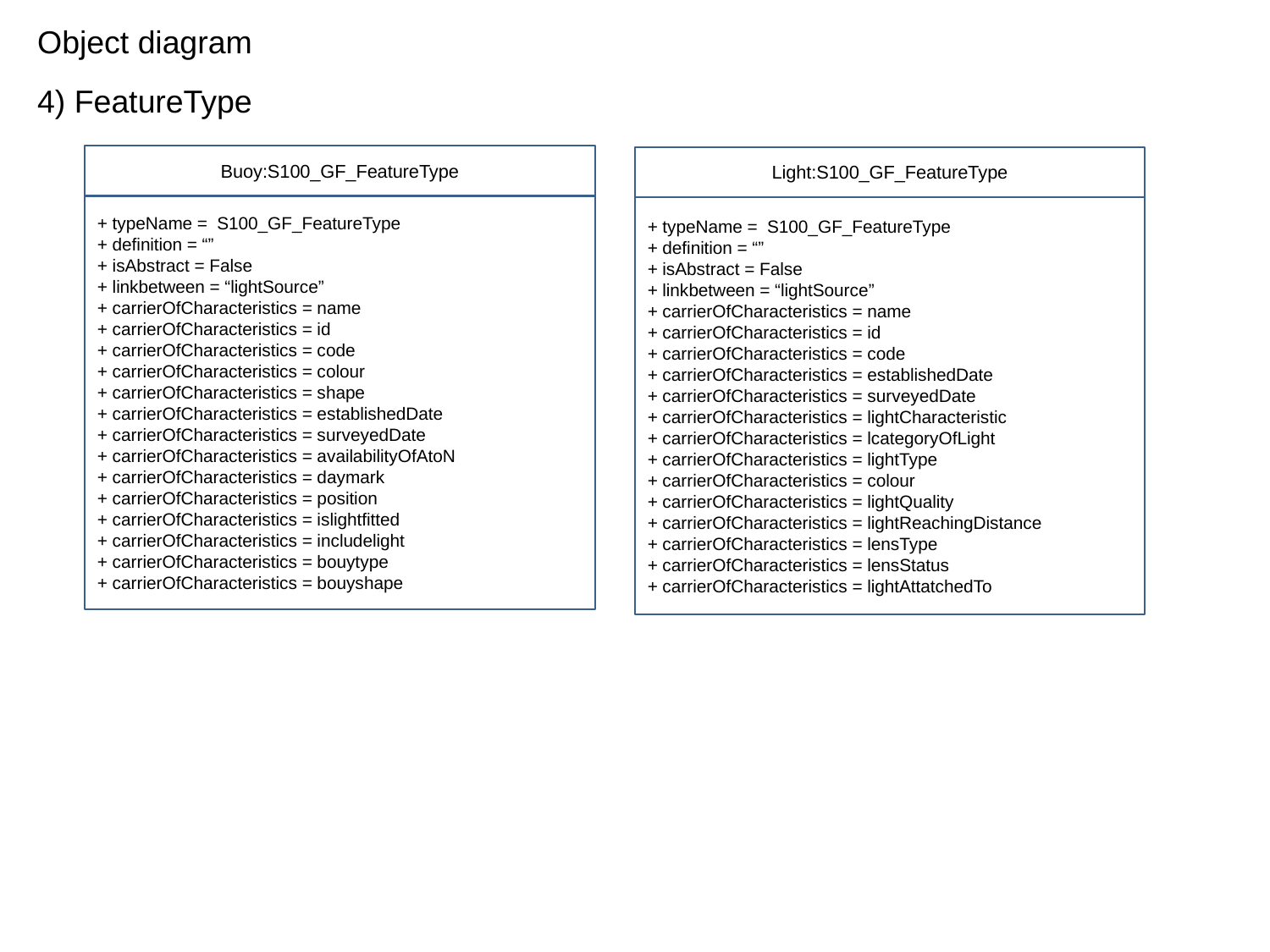

Object diagram

4) FeatureType
Buoy:S100_GF_FeatureType
Light:S100_GF_FeatureType
+ typeName =  S100_GF_FeatureType
+ definition = “”
+ isAbstract = False
+ linkbetween = “lightSource”
+ carrierOfCharacteristics = name
+ carrierOfCharacteristics = id
+ carrierOfCharacteristics = code
+ carrierOfCharacteristics = colour
+ carrierOfCharacteristics = shape
+ carrierOfCharacteristics = establishedDate
+ carrierOfCharacteristics = surveyedDate
+ carrierOfCharacteristics = availabilityOfAtoN
+ carrierOfCharacteristics = daymark
+ carrierOfCharacteristics = position
+ carrierOfCharacteristics = islightfitted
+ carrierOfCharacteristics = includelight
+ carrierOfCharacteristics = bouytype
+ carrierOfCharacteristics = bouyshape
+ typeName =  S100_GF_FeatureType
+ definition = “”
+ isAbstract = False
+ linkbetween = “lightSource”
+ carrierOfCharacteristics = name
+ carrierOfCharacteristics = id
+ carrierOfCharacteristics = code
+ carrierOfCharacteristics = establishedDate
+ carrierOfCharacteristics = surveyedDate
+ carrierOfCharacteristics = lightCharacteristic
+ carrierOfCharacteristics = lcategoryOfLight
+ carrierOfCharacteristics = lightType
+ carrierOfCharacteristics = colour
+ carrierOfCharacteristics = lightQuality
+ carrierOfCharacteristics = lightReachingDistance
+ carrierOfCharacteristics = lensType
+ carrierOfCharacteristics = lensStatus
+ carrierOfCharacteristics = lightAttatchedTo